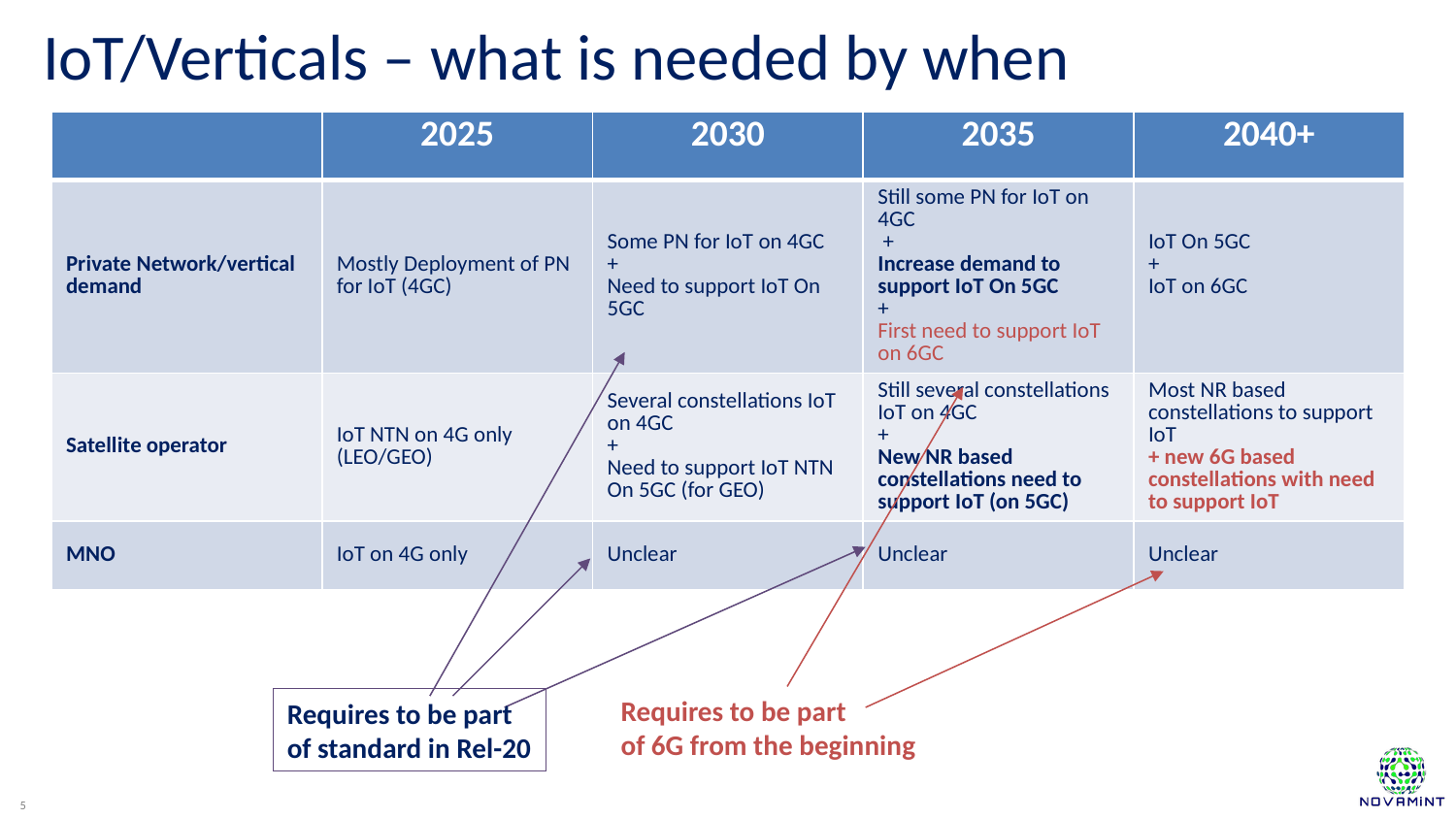

IoT/Verticals – what is needed by when
|  | 2025 | 2030 | 2035 | 2040+ |
| --- | --- | --- | --- | --- |
| Private Network/vertical demand | Mostly Deployment of PN for IoT (4GC) | Some PN for IoT on 4GC + Need to support IoT On 5GC | Still some PN for IoT on 4GC + Increase demand to support IoT On 5GC + First need to support IoT on 6GC | IoT On 5GC + IoT on 6GC |
| Satellite operator | IoT NTN on 4G only (LEO/GEO) | Several constellations IoT on 4GC + Need to support IoT NTN On 5GC (for GEO) | Still several constellations IoT on 4GC + New NR based constellations need to support IoT (on 5GC) | Most NR based constellations to support IoT + new 6G based constellations with need to support IoT |
| MNO | IoT on 4G only | Unclear | Unclear | Unclear |
Requires to be part
of 6G from the beginning
Requires to be part
of standard in Rel-20